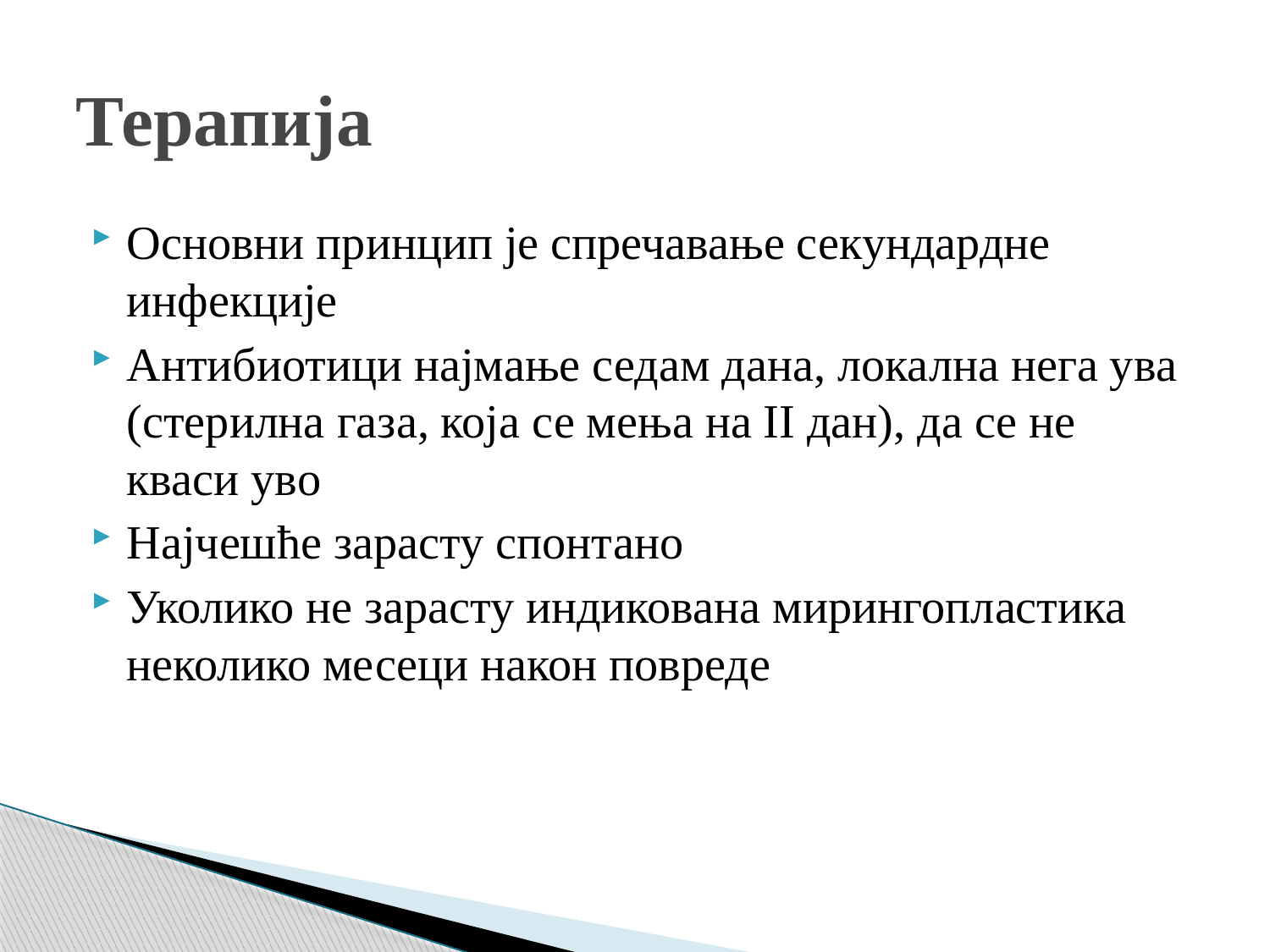

# Терапија
Основни принцип је спречавање секундардне инфекције
Антибиотици најмање седам дана, локална нега ува (стерилна газа, која се мења на II дан), да се не кваси уво
Најчешће зарасту спонтано
Уколико не зарасту индикована мирингопластика неколико месеци након повреде